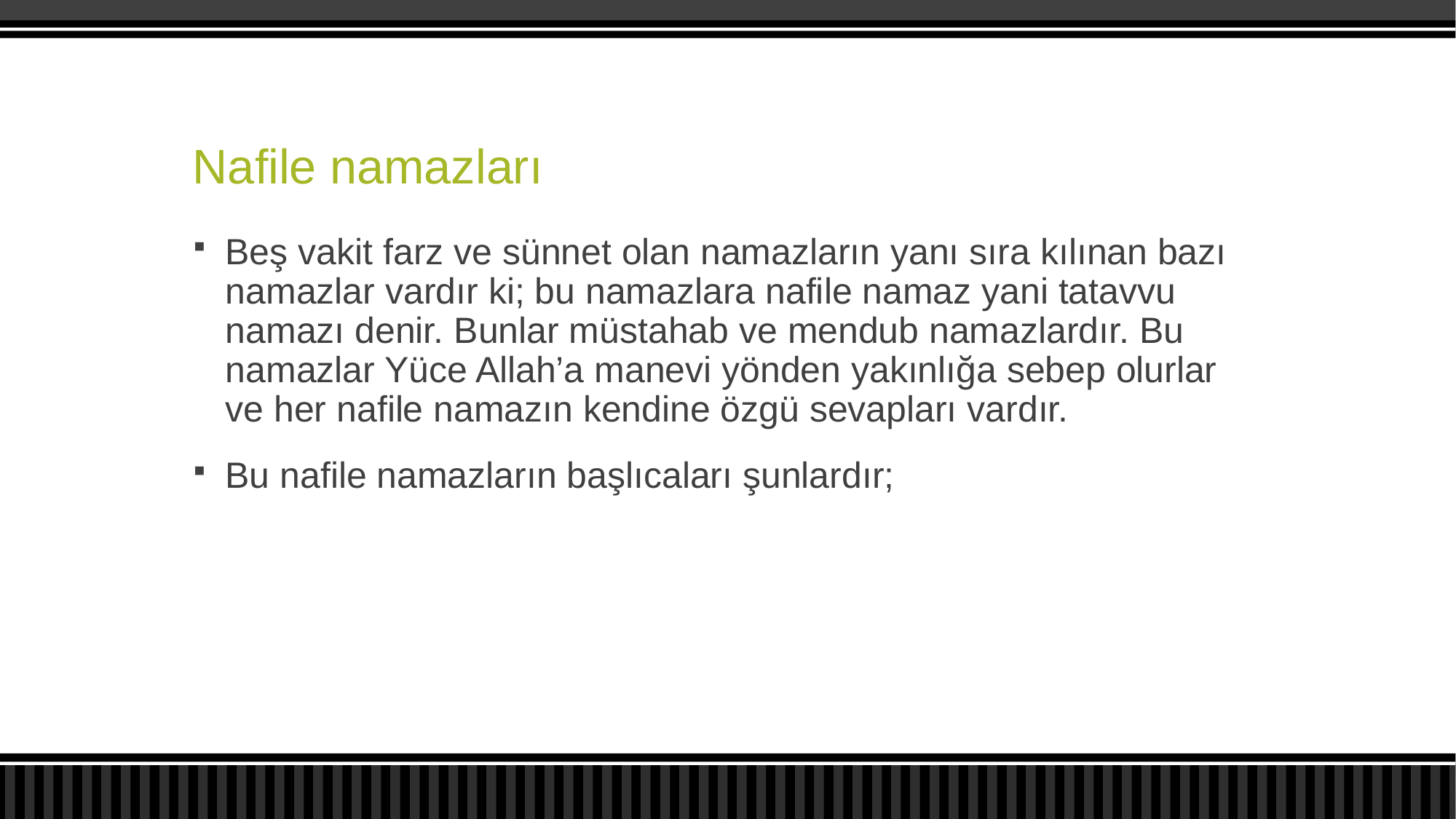

# Nafile namazları
Beş vakit farz ve sünnet olan namazların yanı sıra kılınan bazı namazlar vardır ki; bu namazlara nafile namaz yani tatavvu namazı denir. Bunlar müstahab ve mendub namazlardır. Bu namazlar Yüce Allah’a manevi yönden yakınlığa sebep olurlar ve her nafile namazın kendine özgü sevapları vardır.
Bu nafile namazların başlıcaları şunlardır;